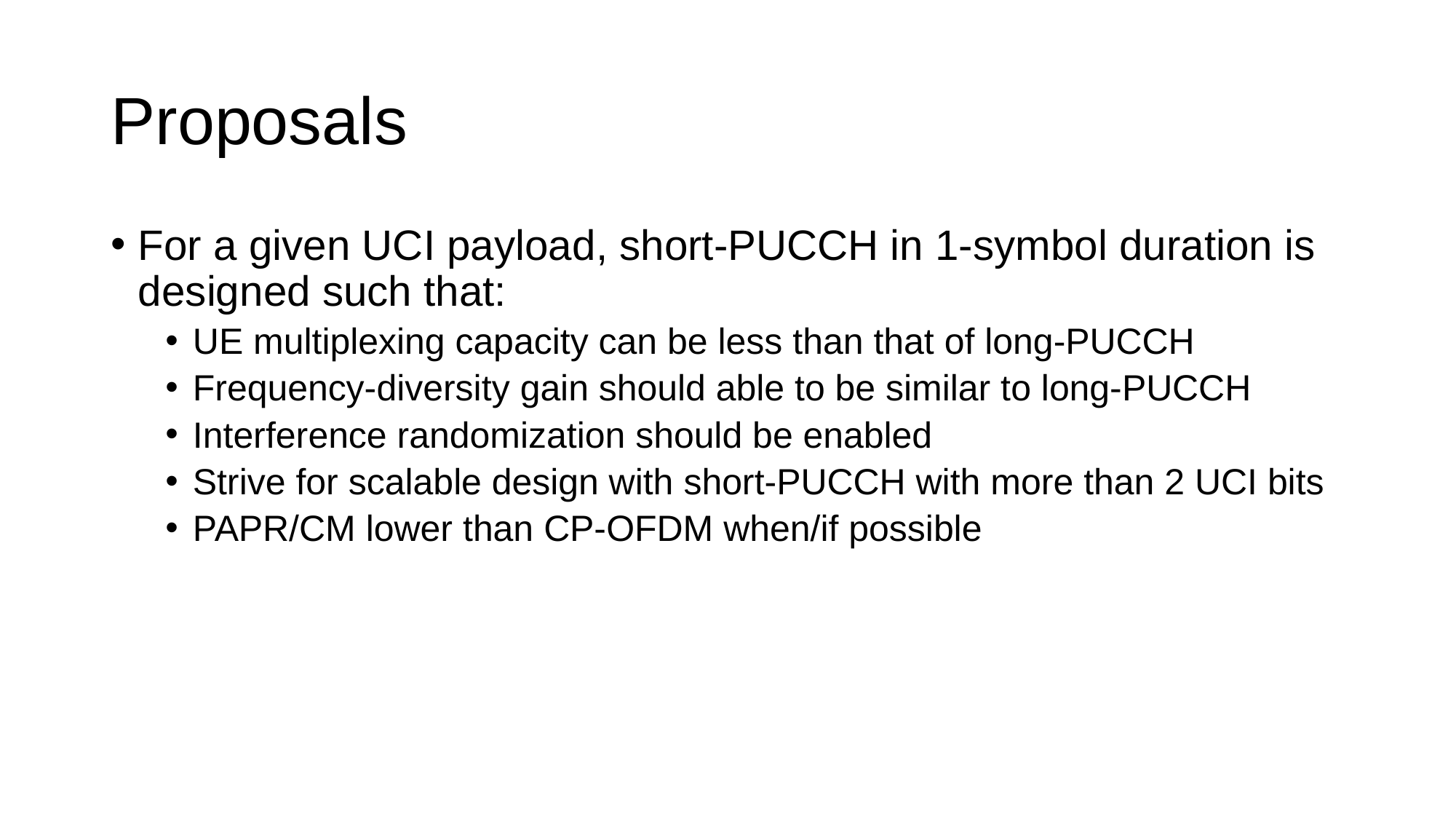

# Proposals
For a given UCI payload, short-PUCCH in 1-symbol duration is designed such that:
UE multiplexing capacity can be less than that of long-PUCCH
Frequency-diversity gain should able to be similar to long-PUCCH
Interference randomization should be enabled
Strive for scalable design with short-PUCCH with more than 2 UCI bits
PAPR/CM lower than CP-OFDM when/if possible